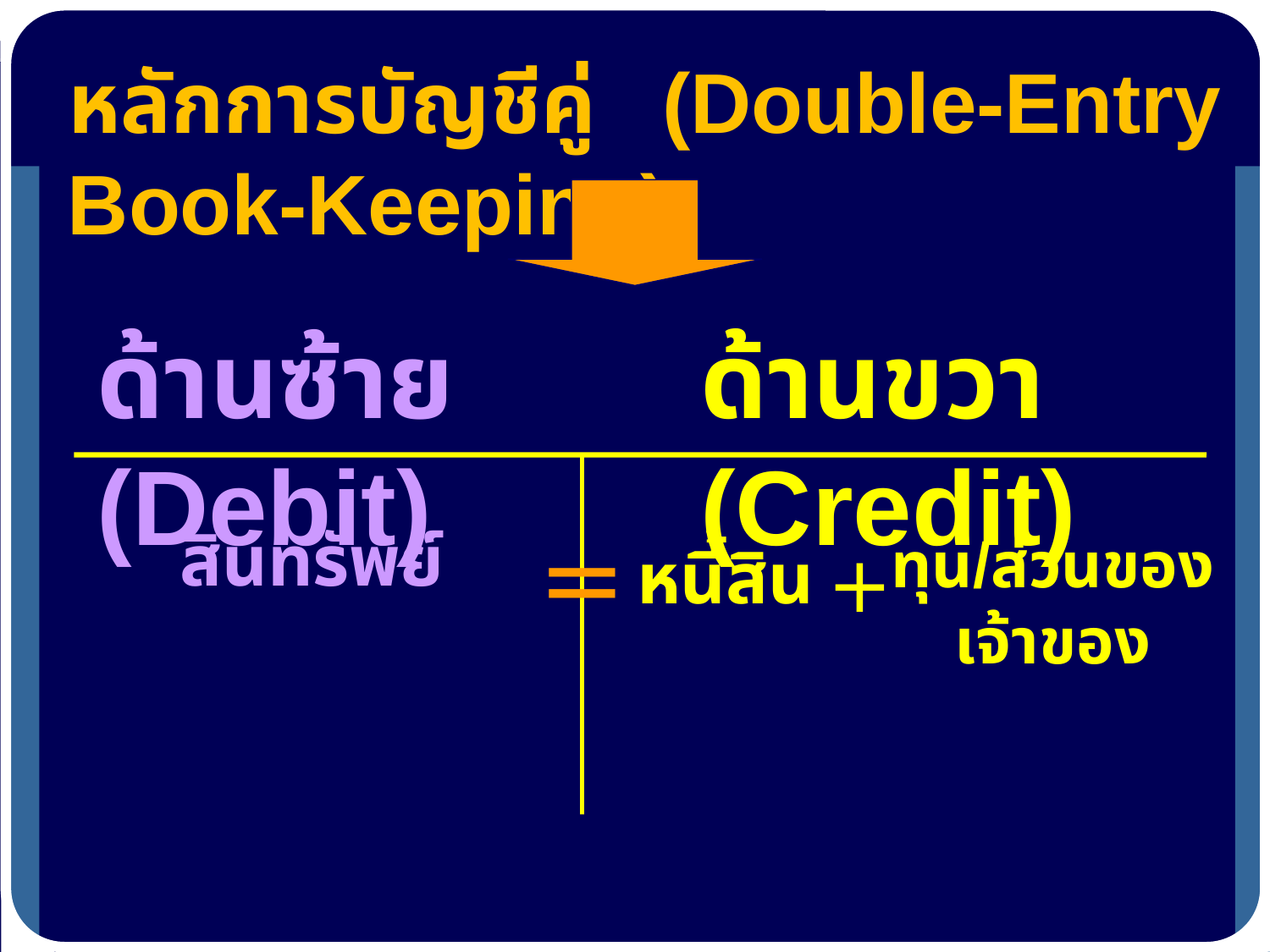

หลักการบัญชีคู่   (Double-Entry   Book-Keeping)

ด้านซ้าย (Debit)
ด้านขวา (Credit)

=
สินทรัพย์
หนี้สิน
ทุน/ส่วนของเจ้าของ
+